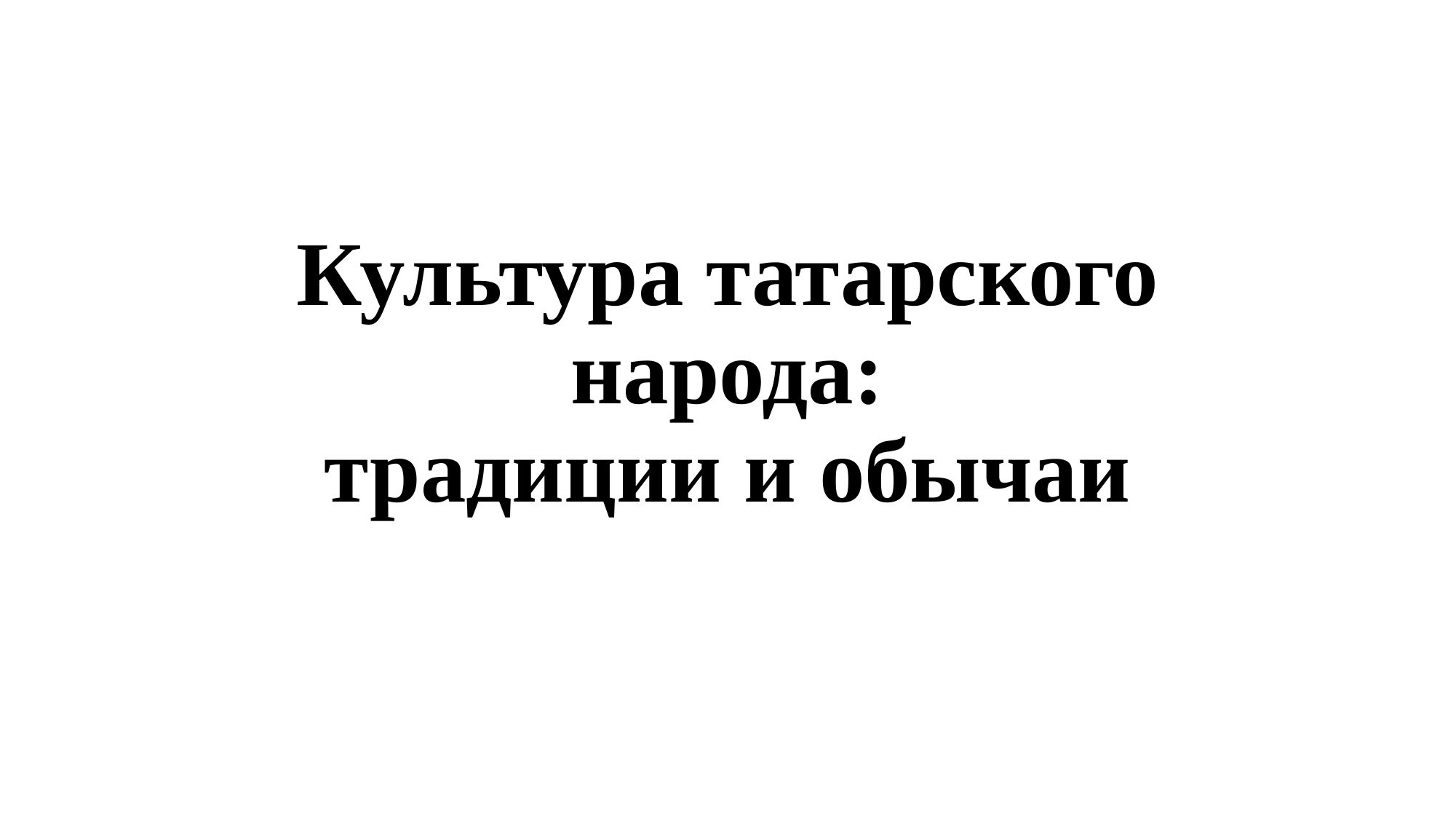

# Культура татарского народа: традиции и обычаи